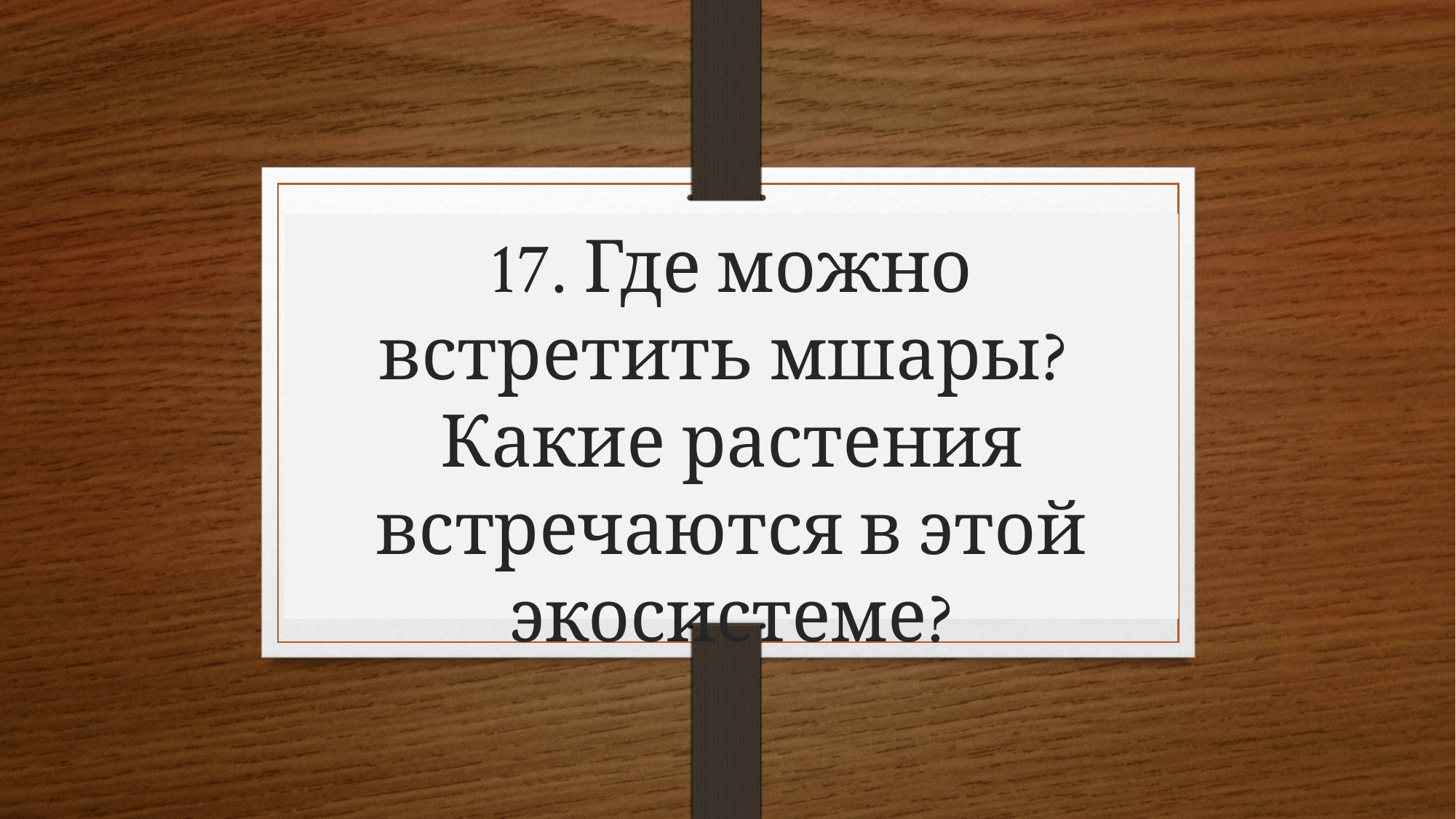

# 17. Где можно встретить мшары? Какие растения встречаются в этой экосистеме?